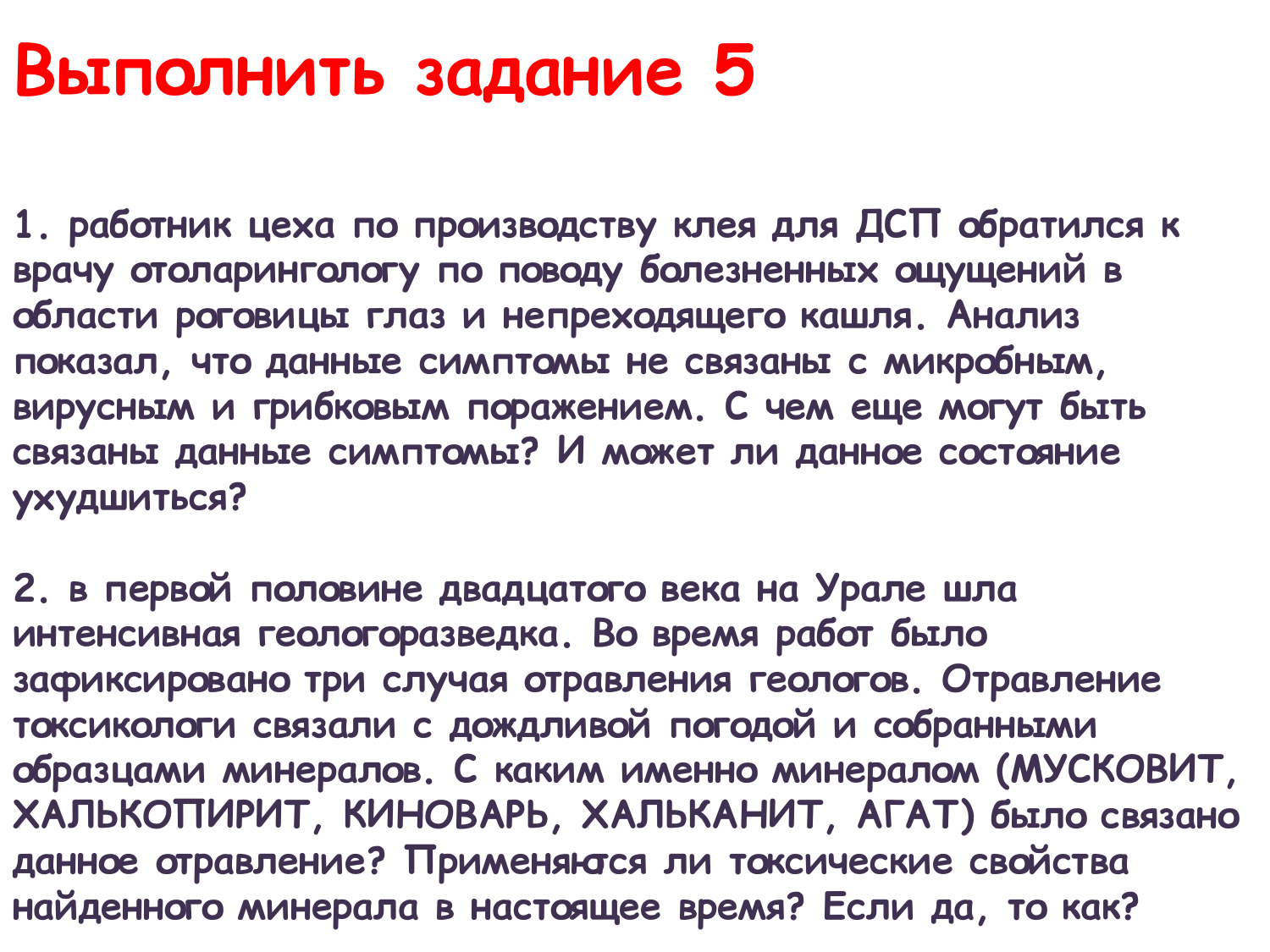

# Выполнить задание 5 1. работник цеха по производству клея для ДСП обратился к врачу отоларингологу по поводу болезненных ощущений в области роговицы глаз и непреходящего кашля. Анализ показал, что данные симптомы не связаны с микробным, вирусным и грибковым поражением. С чем еще могут быть связаны данные симптомы? И может ли данное состояние ухудшиться? 2. в первой половине двадцатого века на Урале шла интенсивная геологоразведка. Во время работ было зафиксировано три случая отравления геологов. Отравление токсикологи связали с дождливой погодой и собранными образцами минералов. С каким именно минералом (МУСКОВИТ, ХАЛЬКОПИРИТ, КИНОВАРЬ, ХАЛЬКАНИТ, АГАТ) было связано данное отравление? Применяются ли токсические свойства найденного минерала в настоящее время? Если да, то как?